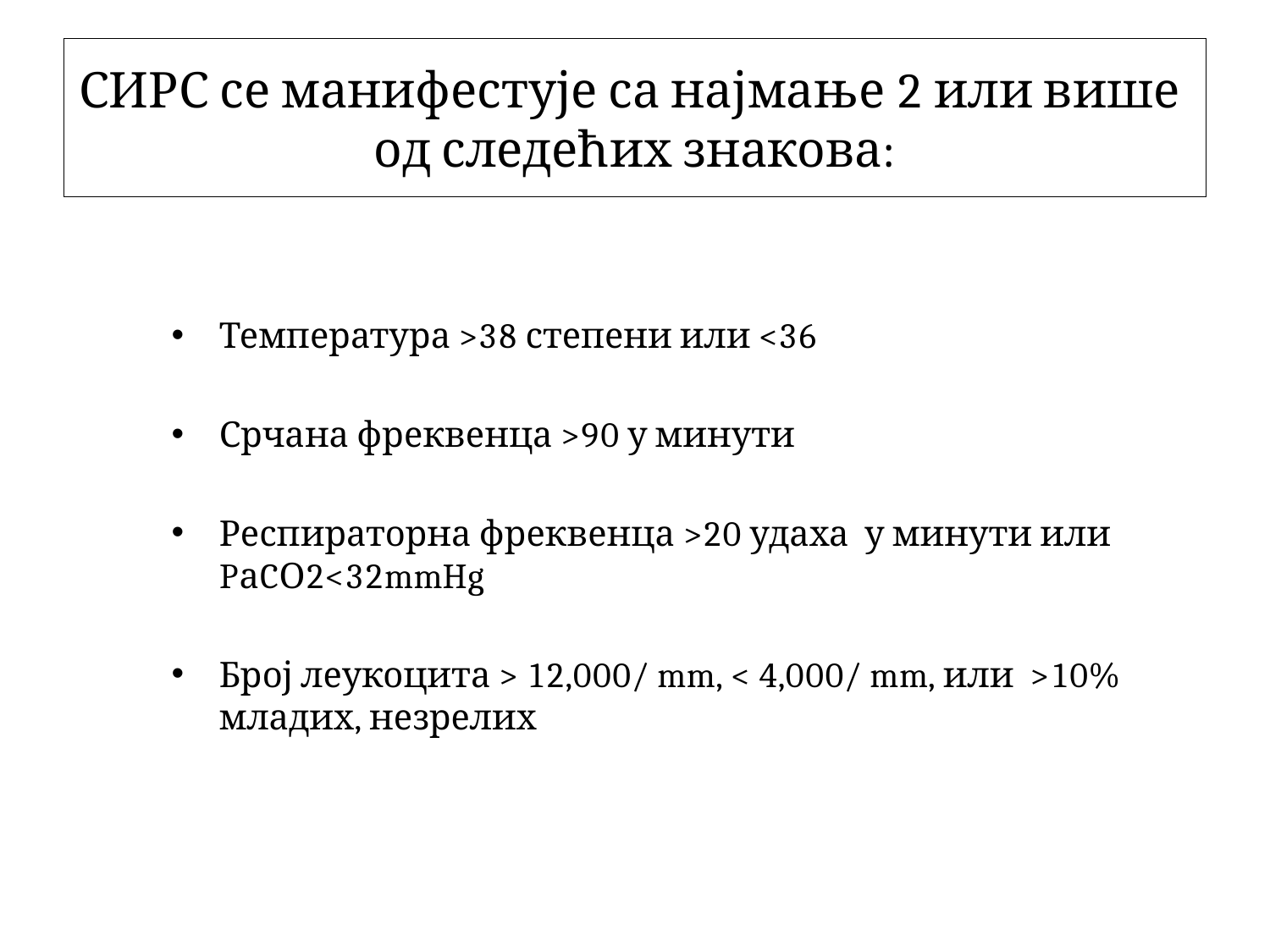

# СИРС се манифестује са најмање 2 или више  од следећих знакова:
Температура >38 степени или <36

Срчана фреквенца >90 у минути

Респираторна фреквенца >20 удаха  у минути или  PаCО2<32mmHg

Број леукоцита > 12,000/ mm, < 4,000/ mm, или  >10% младих, незрелих